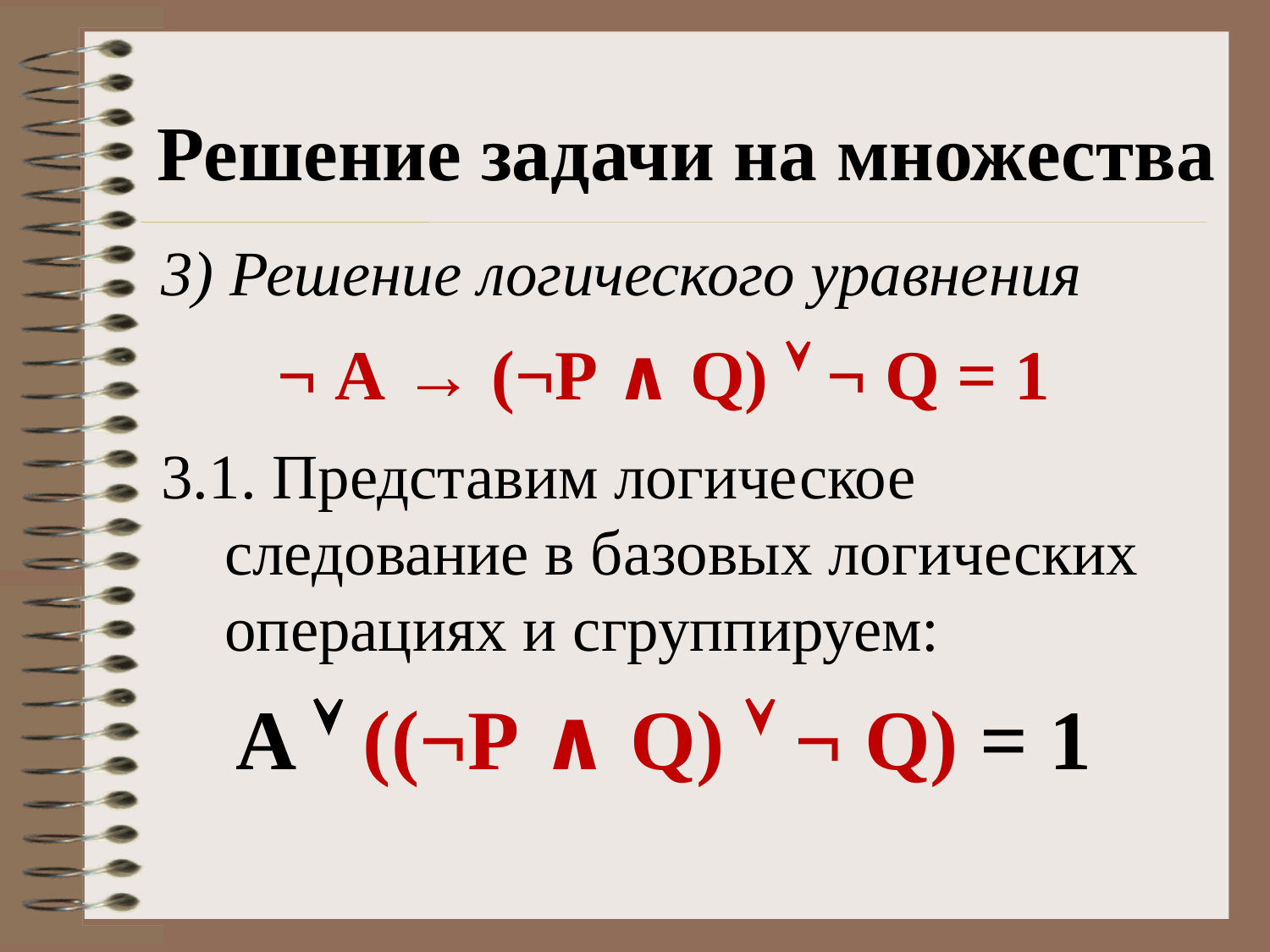

Решение задачи на множества
3) Решение логического уравнения
¬ A → (¬P ∧ Q) ∨ ¬ Q = 1
3.1. Представим логическое следование в базовых логических операциях и сгруппируем:
A ∨ ((¬P ∧ Q) ∨ ¬ Q) = 1